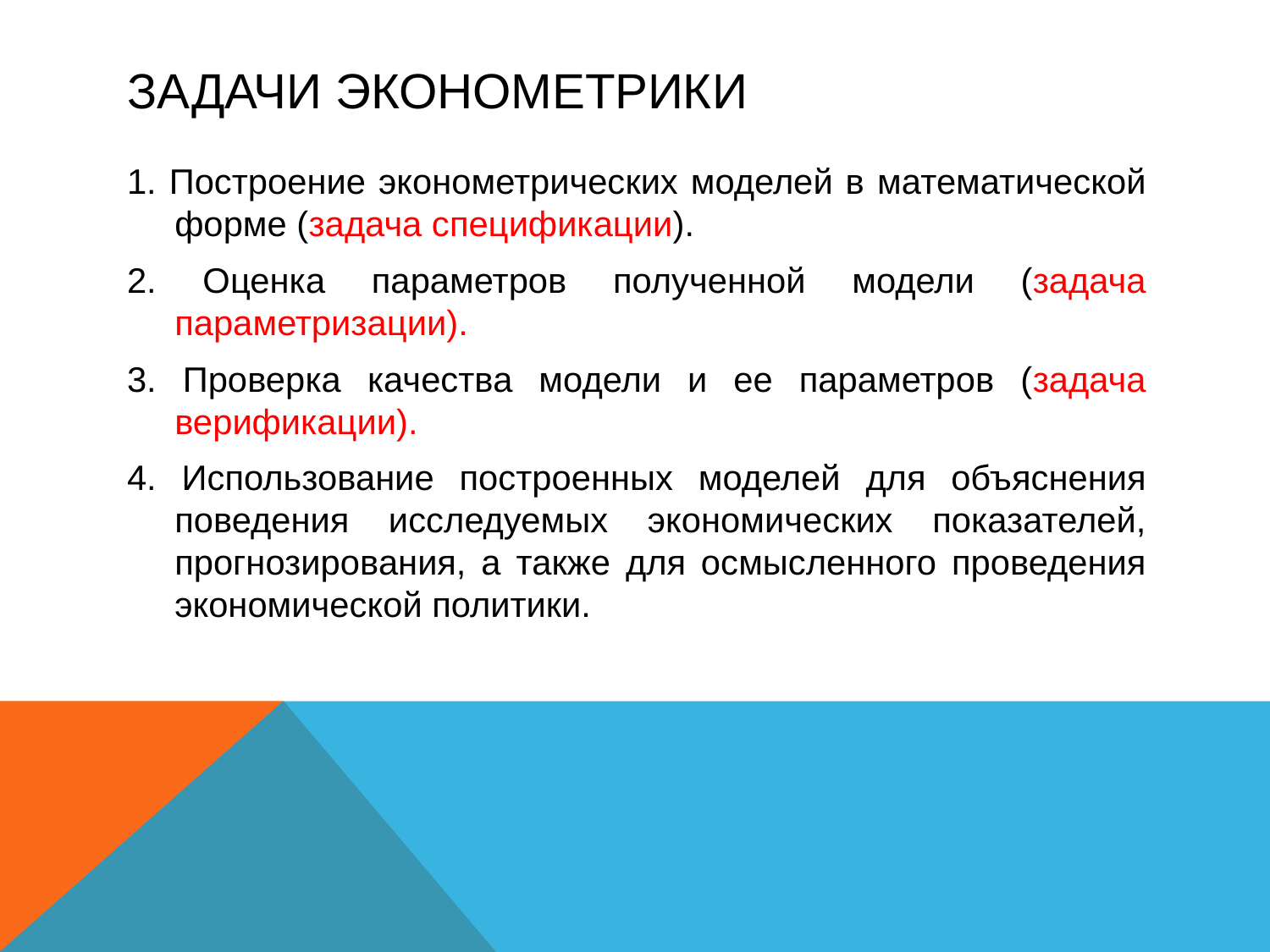

# Задачи эконометрики
1. Построение эконометрических моделей в математической форме (задача спецификации).
2. Оценка параметров полученной модели (задача параметризации).
3. Проверка качества модели и ее параметров (задача верификации).
4. Использование построенных моделей для объяснения поведения исследуемых экономических показателей, прогнозирования, а также для осмысленного проведения экономической политики.